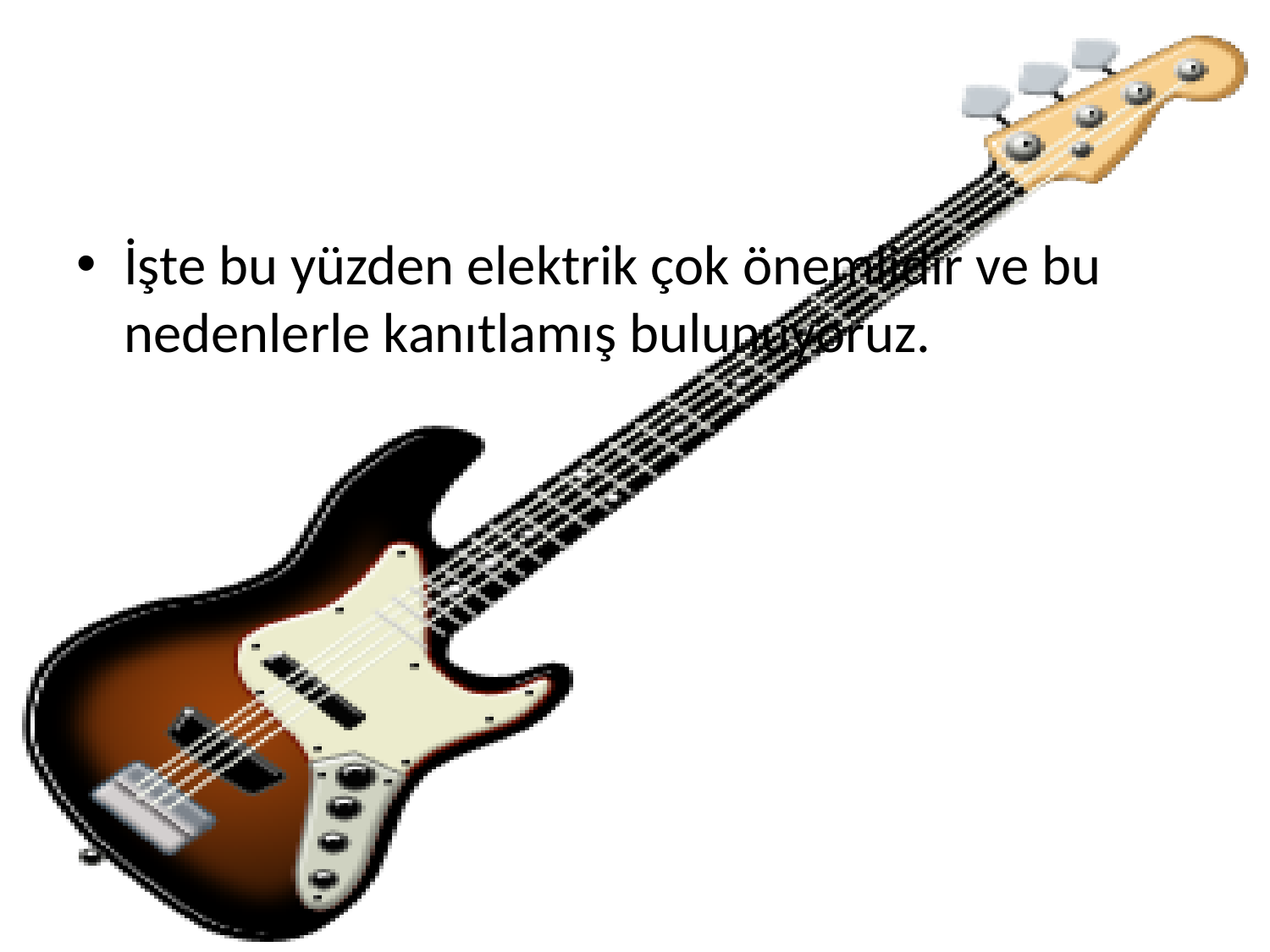

#
İşte bu yüzden elektrik çok önemlidir ve bu nedenlerle kanıtlamış bulunuyoruz.